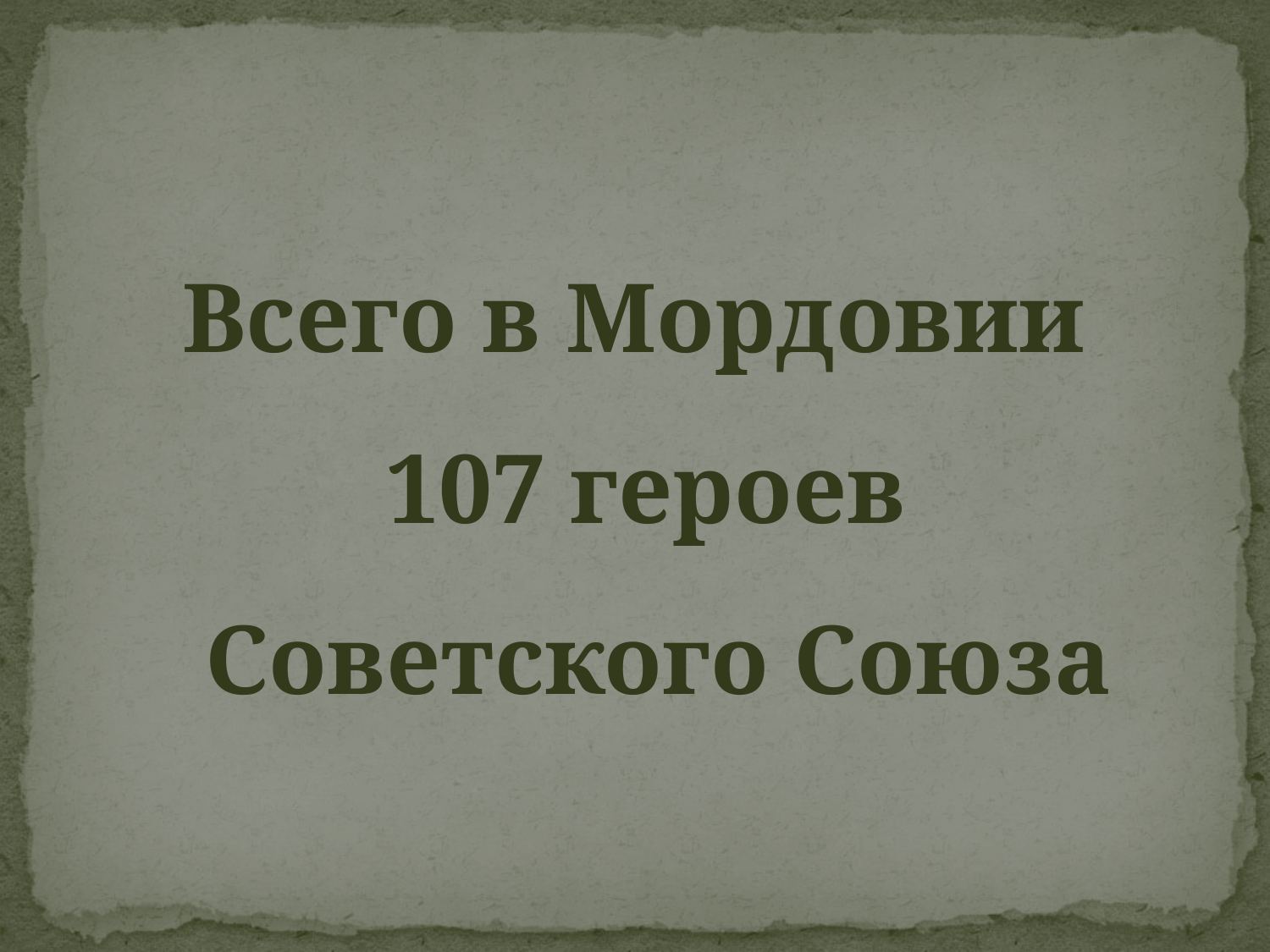

Всего в Мордовии
107 героев
 Советского Союза